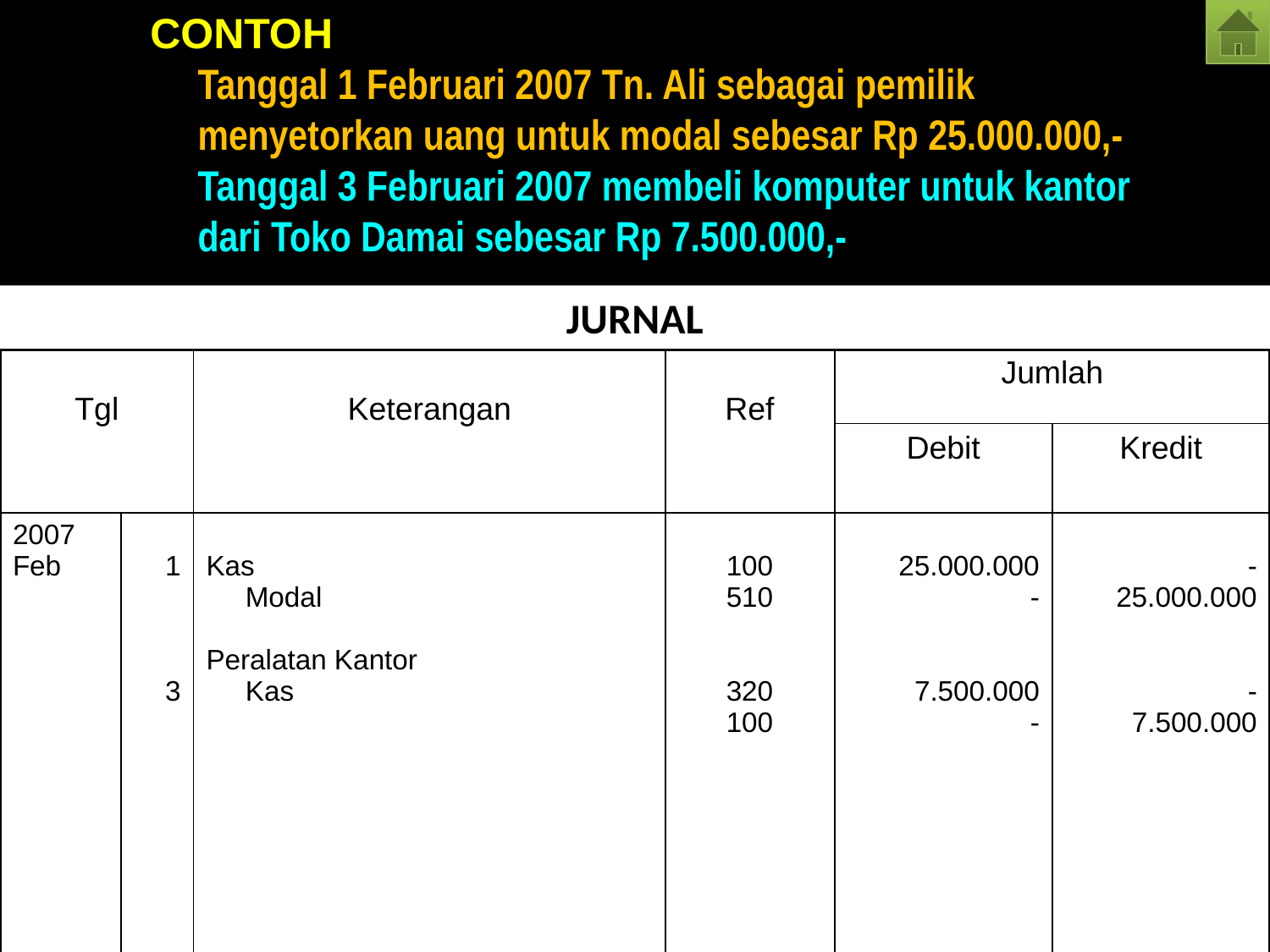

CONTOH
	Tanggal 1 Februari 2007 Tn. Ali sebagai pemilik menyetorkan uang untuk modal sebesar Rp 25.000.000,-
	Tanggal 3 Februari 2007 membeli komputer untuk kantor dari Toko Damai sebesar Rp 7.500.000,-

JURNAL
| Tgl |  | Keterangan | Ref | Jumlah |  |
| --- | --- | --- | --- | --- | --- |
|  |  |  |  | Debit | Kredit |
| 2007 Feb | 1 3 | Kas Modal Peralatan Kantor Kas | 100 510 320 100 | 25.000.000 - 7.500.000 - | - 25.000.000 - 7.500.000 |